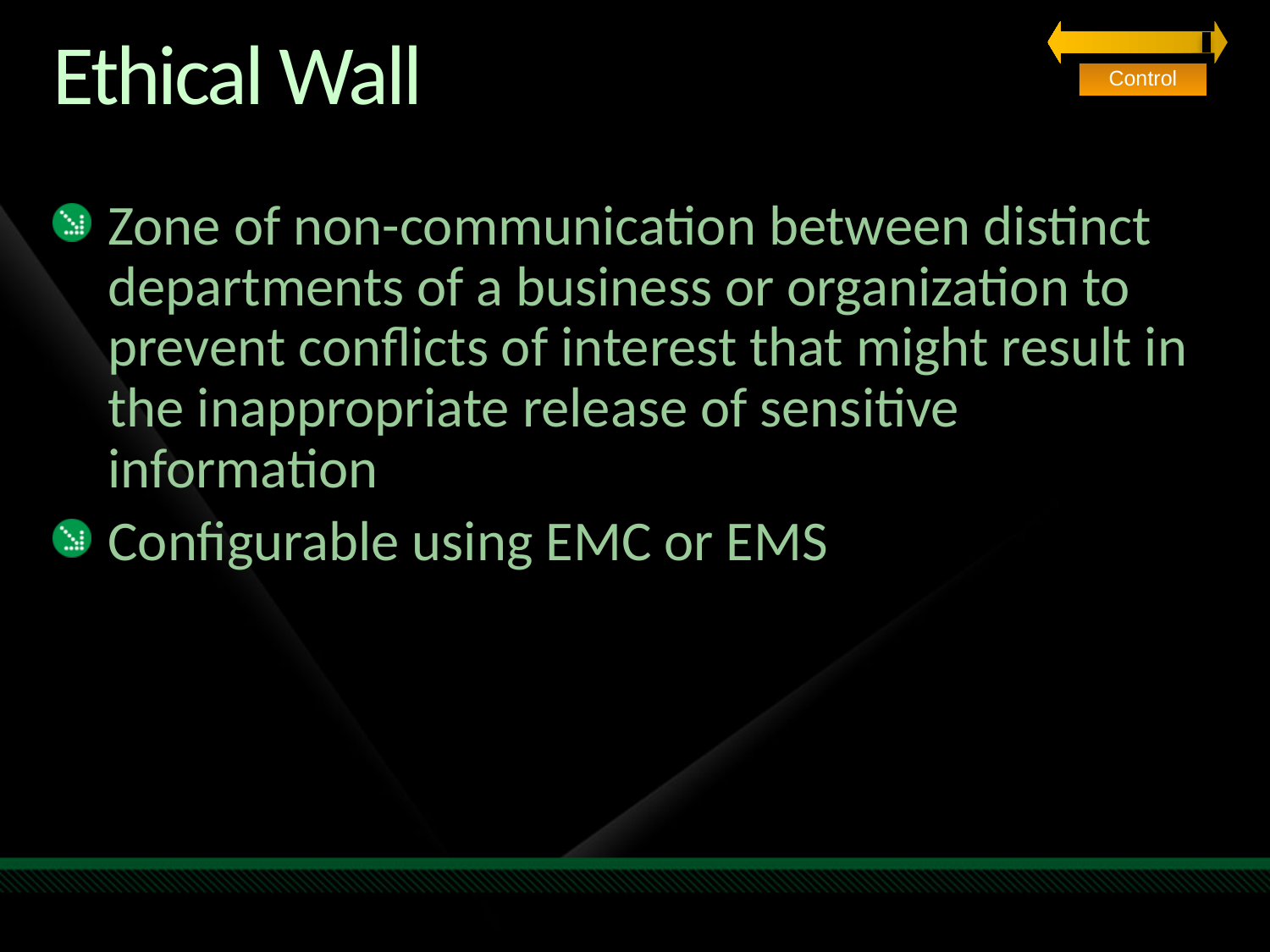

# Ethical Wall
Control
Zone of non-communication between distinct departments of a business or organization to prevent conflicts of interest that might result in the inappropriate release of sensitive information
Configurable using EMC or EMS